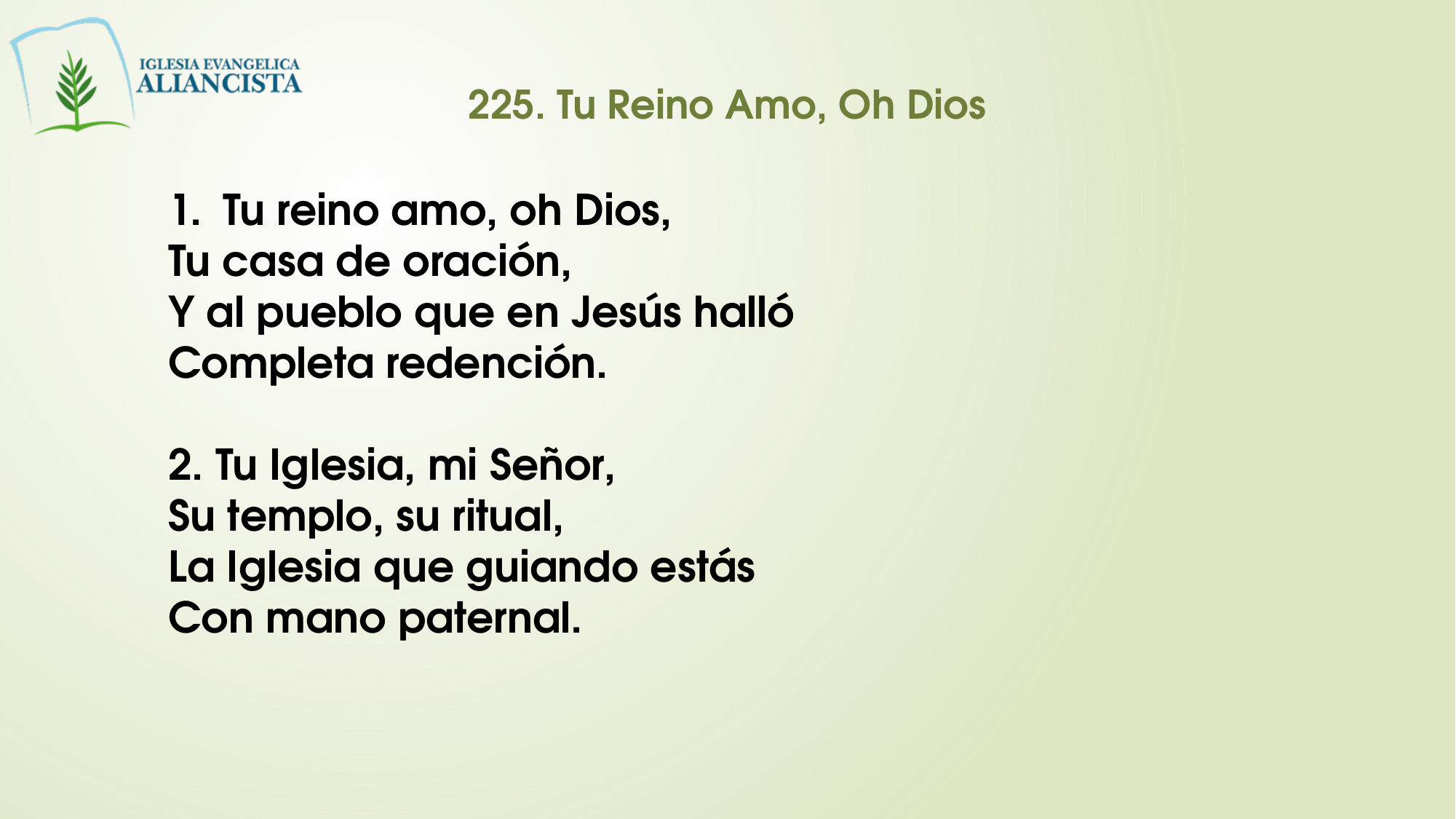

225. Tu Reino Amo, Oh Dios
Tu reino amo, oh Dios,
Tu casa de oración,
Y al pueblo que en Jesús halló
Completa redención.

2. Tu Iglesia, mi Señor,
Su templo, su ritual,
La Iglesia que guiando estás
Con mano paternal.